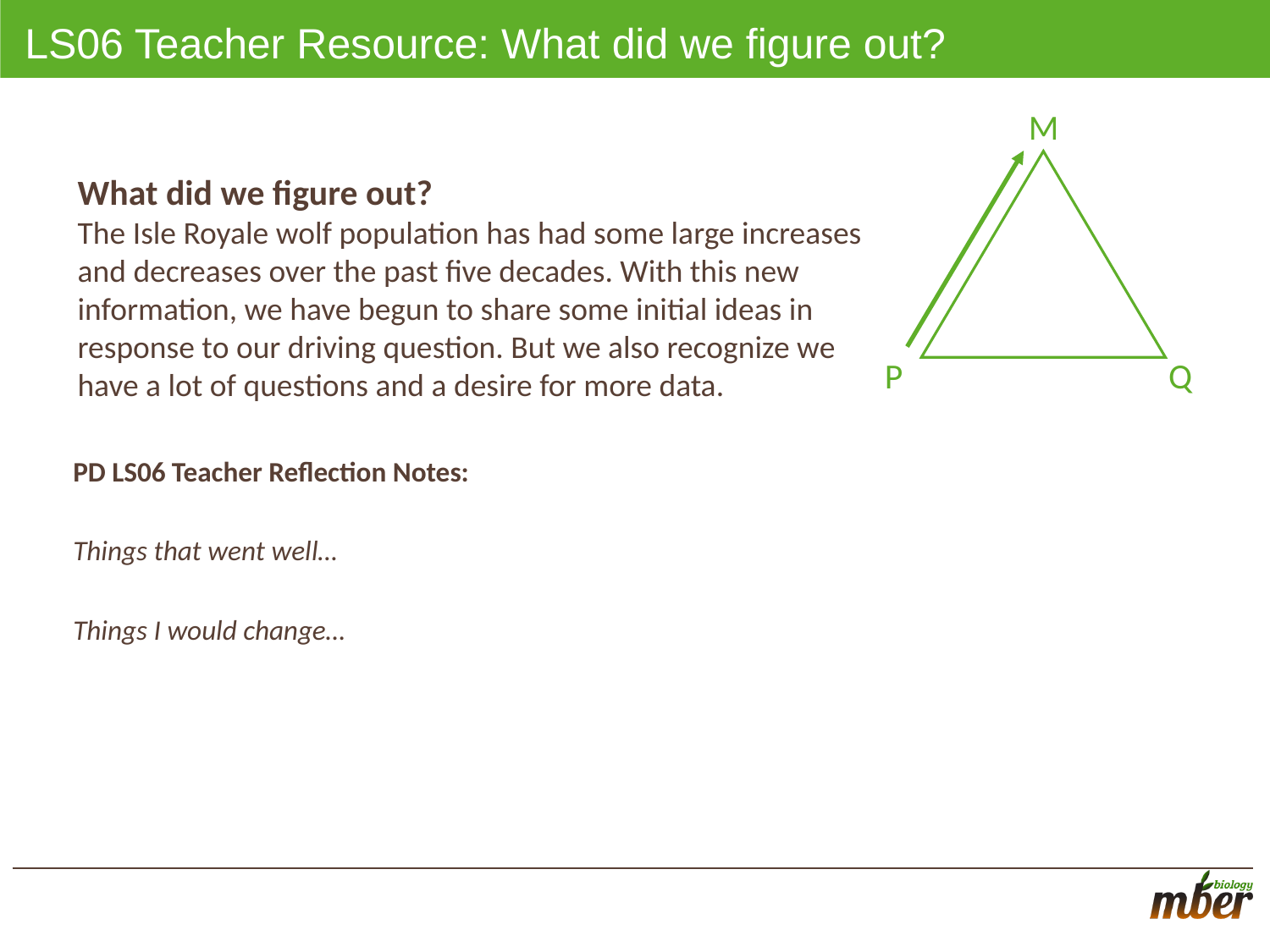

# LS06 Teacher Resource: What did we figure out?
M

Q
P
What did we figure out?
The Isle Royale wolf population has had some large increases and decreases over the past five decades. With this new information, we have begun to share some initial ideas in response to our driving question. But we also recognize we have a lot of questions and a desire for more data.
PD LS06 Teacher Reflection Notes:

Things that went well…

Things I would change…